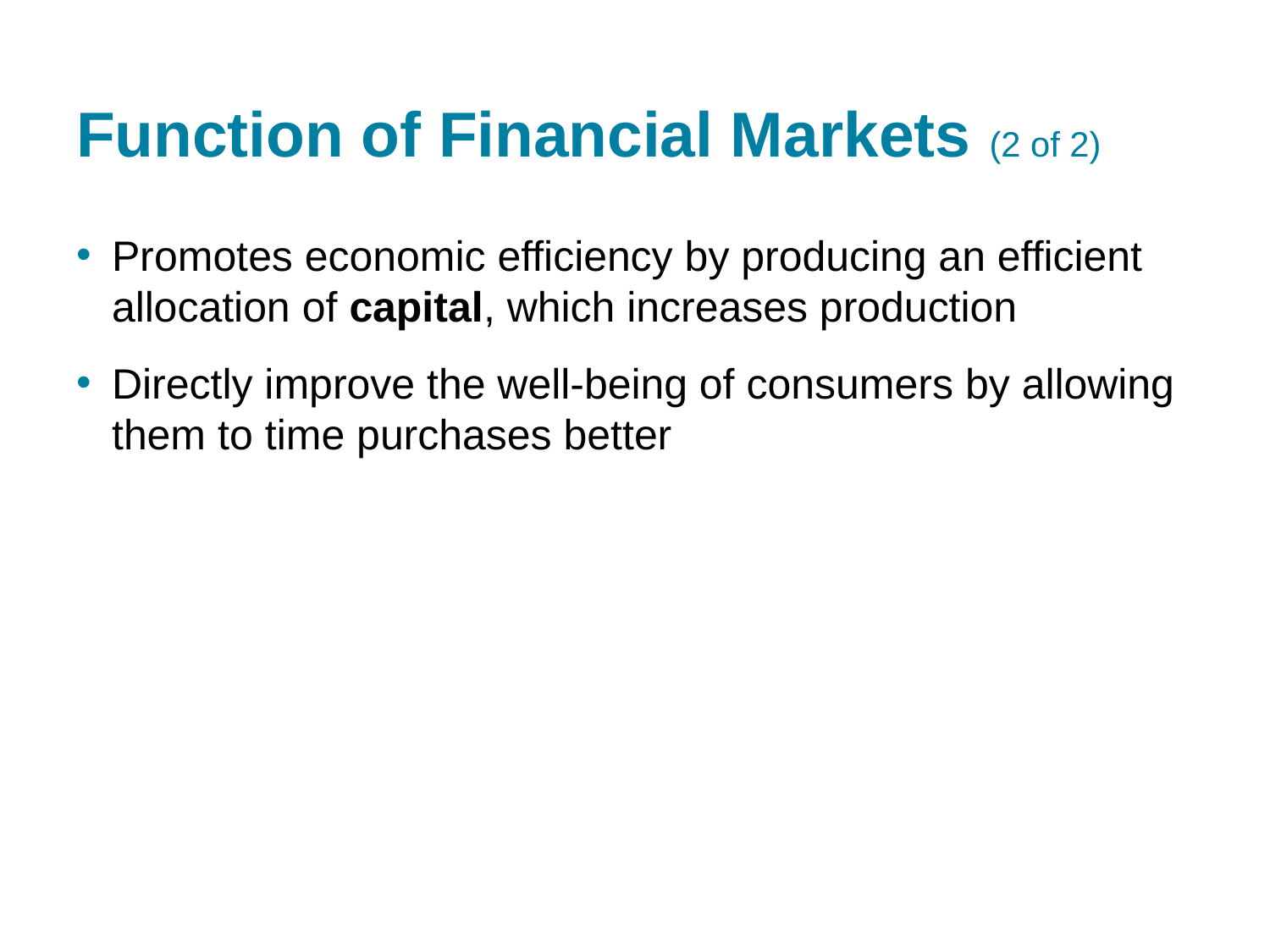

# Function of Financial Markets (2 of 2)
Promotes economic efficiency by producing an efficient allocation of capital, which increases production
Directly improve the well-being of consumers by allowing them to time purchases better